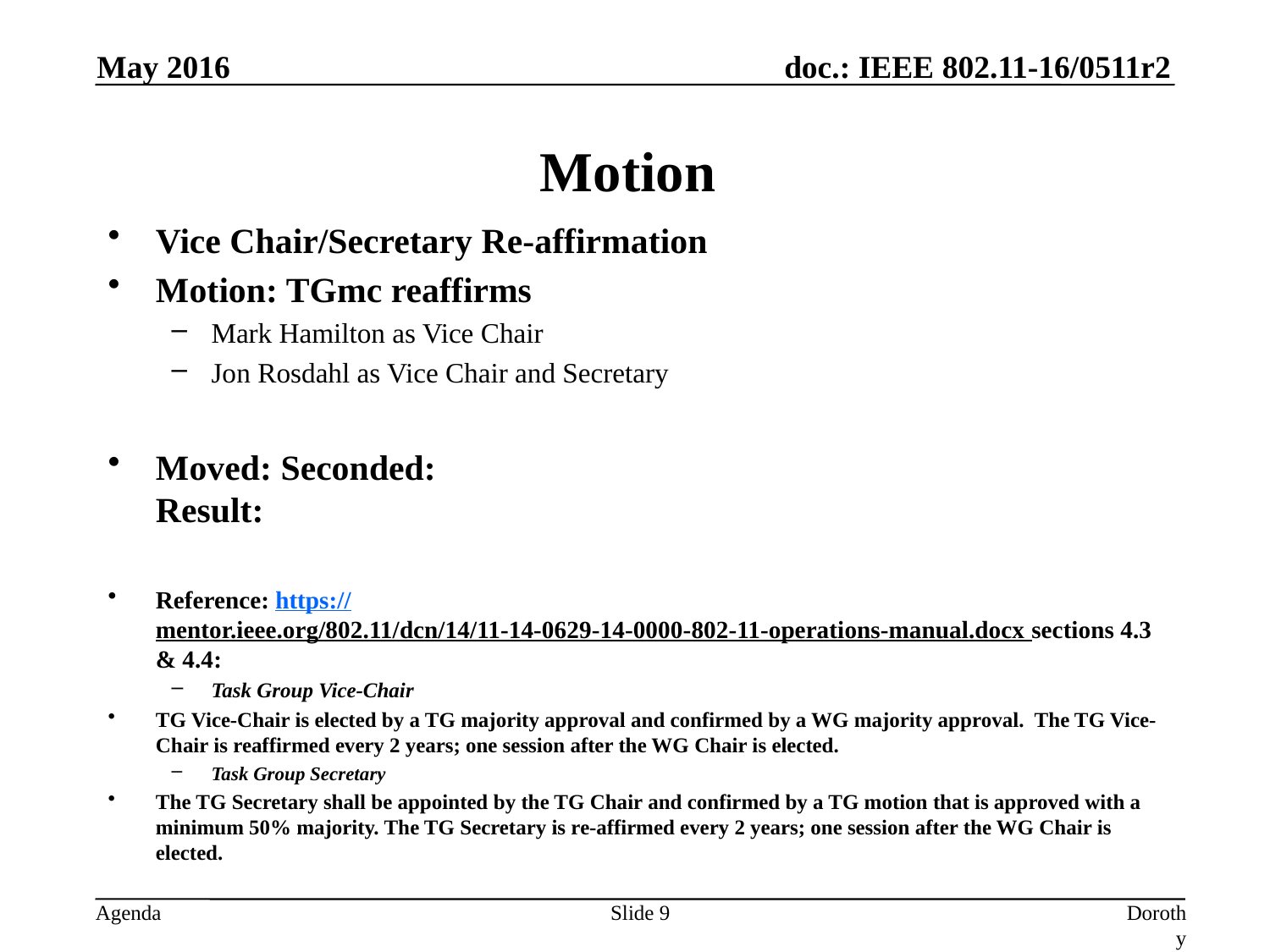

May 2016
# Motion
Vice Chair/Secretary Re-affirmation
Motion: TGmc reaffirms
Mark Hamilton as Vice Chair
Jon Rosdahl as Vice Chair and Secretary

Moved: Seconded:
Result:

Reference: https://mentor.ieee.org/802.11/dcn/14/11-14-0629-14-0000-802-11-operations-manual.docx sections 4.3 & 4.4:
Task Group Vice-Chair
TG Vice-Chair is elected by a TG majority approval and confirmed by a WG majority approval.  The TG Vice-Chair is reaffirmed every 2 years; one session after the WG Chair is elected.
Task Group Secretary
The TG Secretary shall be appointed by the TG Chair and confirmed by a TG motion that is approved with a minimum 50% majority. The TG Secretary is re-affirmed every 2 years; one session after the WG Chair is elected.

Slide 9
Dorothy Stanley, HP Enterprise